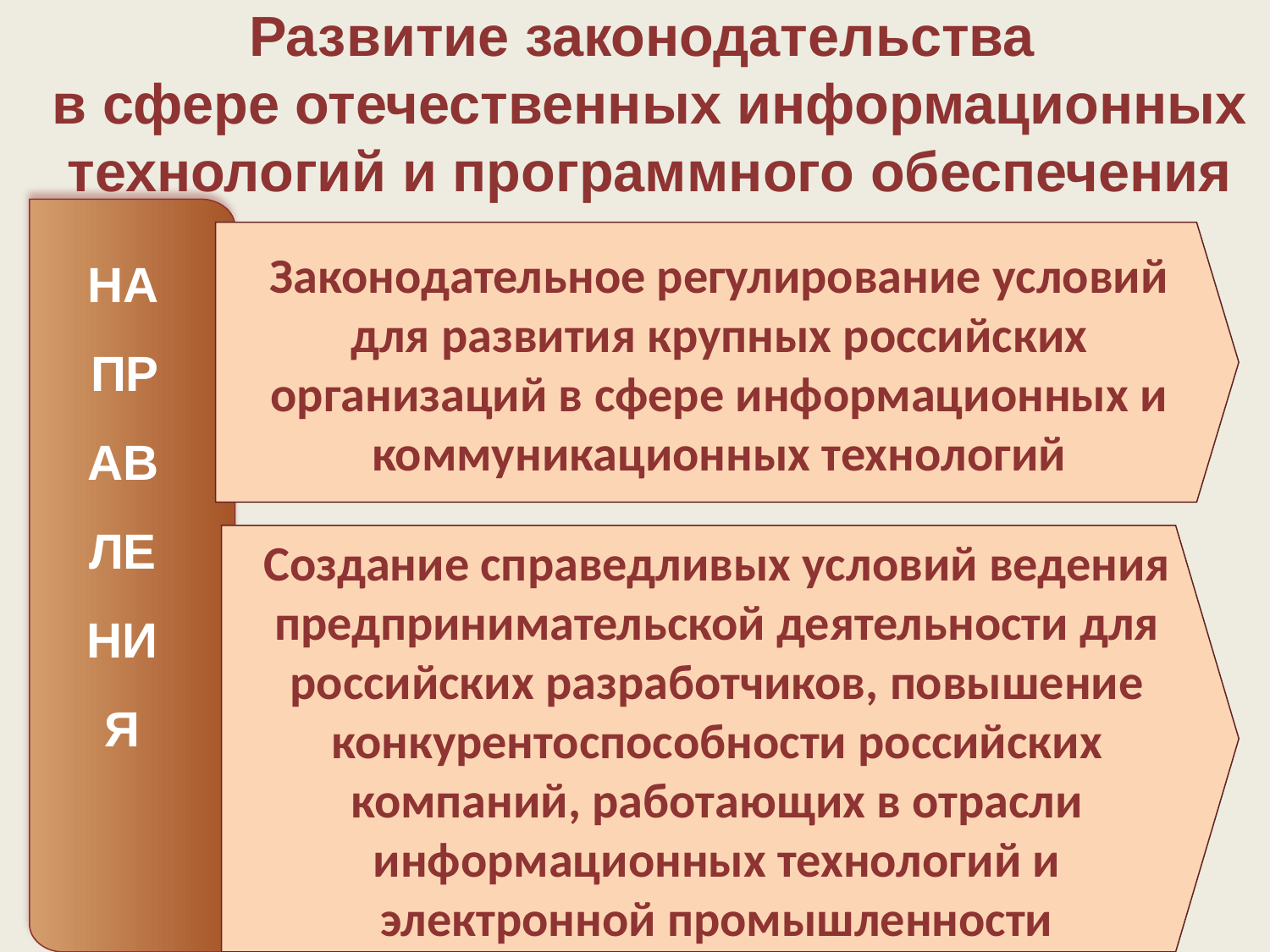

Развитие законодательства
в сфере отечественных информационных технологий и программного обеспечения

НАПРАВЛЕНИЯ
Законодательное регулирование условий для развития крупных российских организаций в сфере информационных и коммуникационных технологий

Создание справедливых условий ведения предпринимательской деятельности для российских разработчиков, повышение конкурентоспособности российских компаний, работающих в отрасли информационных технологий и электронной промышленности